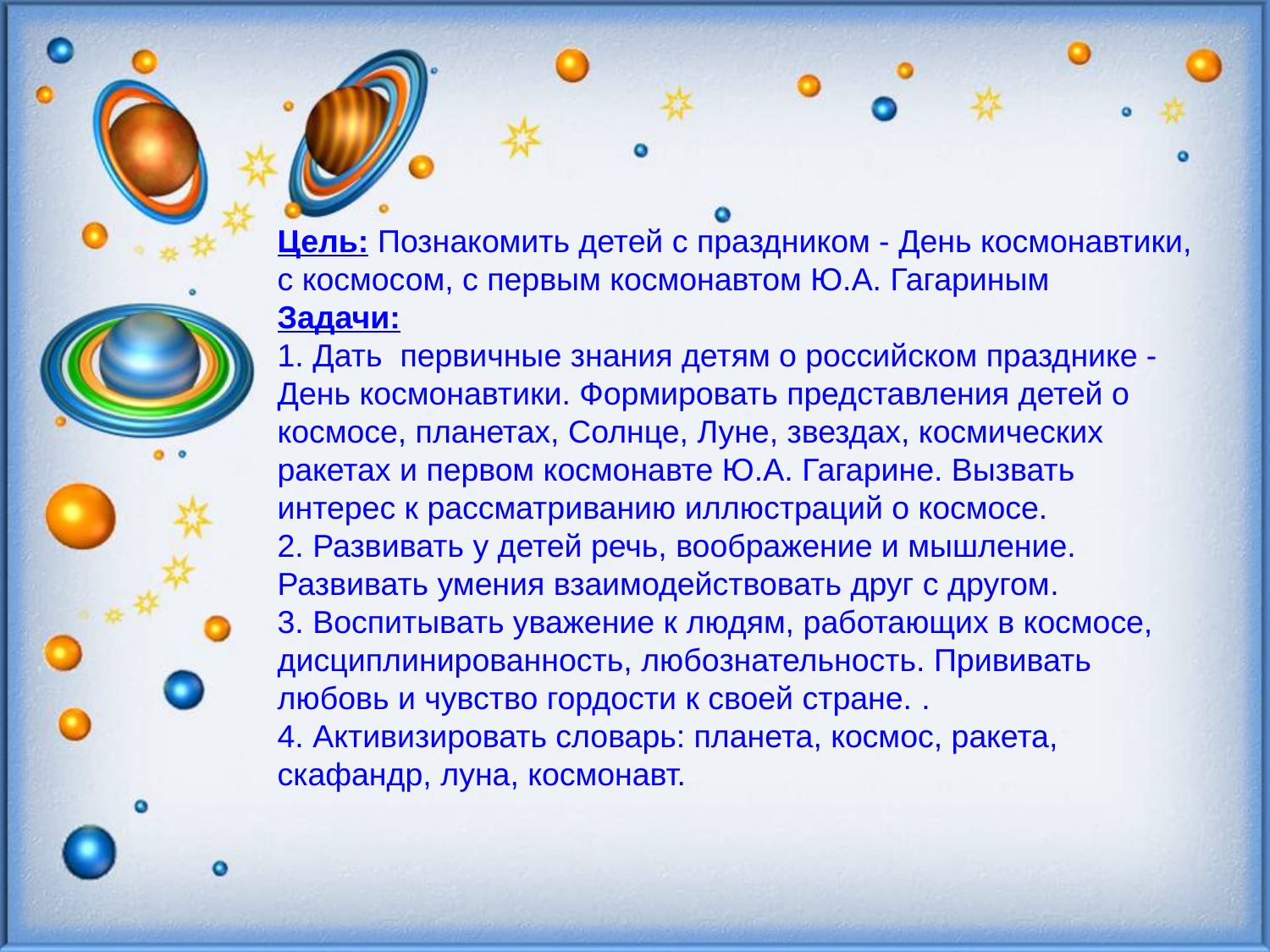

Цель: Познакомить детей с праздником - День космонавтики, с космосом, с первым космонавтом Ю.А. Гагариным
Задачи:
1. Дать  первичные знания детям о российском празднике - День космонавтики. Формировать представления детей о космосе, планетах, Солнце, Луне, звездах, космических ракетах и первом космонавте Ю.А. Гагарине. Вызвать интерес к рассматриванию иллюстраций о космосе.
2. Развивать у детей речь, воображение и мышление. Развивать умения взаимодействовать друг с другом.
3. Воспитывать уважение к людям, работающих в космосе, дисциплинированность, любознательность. Прививать любовь и чувство гордости к своей стране. .
4. Активизировать словарь: планета, космос, ракета, скафандр, луна, космонавт.